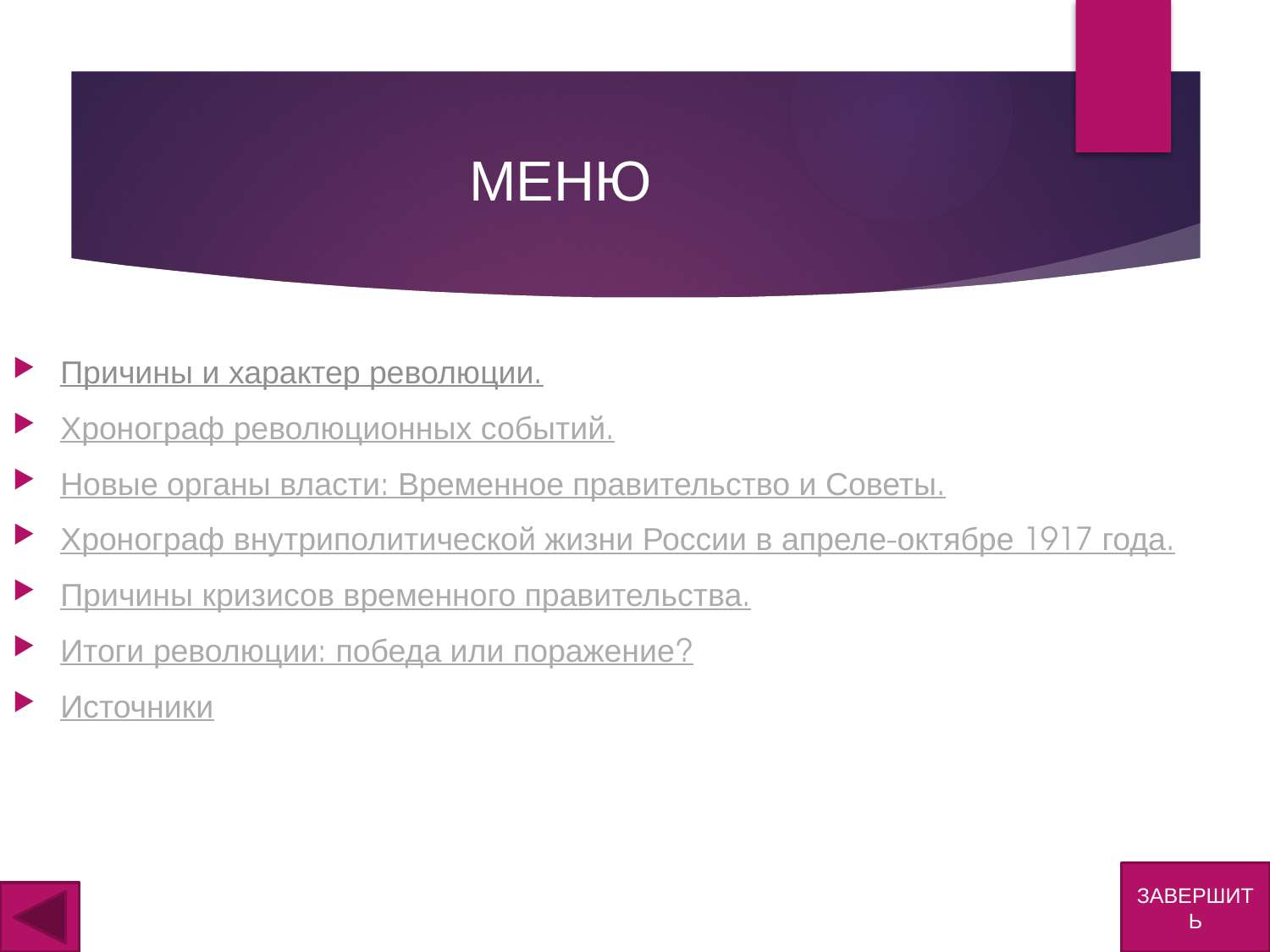

# МЕНЮ
Причины и характер революции.
Хронограф революционных событий.
Новые органы власти: Временное правительство и Советы.
Хронограф внутриполитической жизни России в апреле-октябре 1917 года.
Причины кризисов временного правительства.
Итоги революции: победа или поражение?
Источники
ЗАВЕРШИТЬ